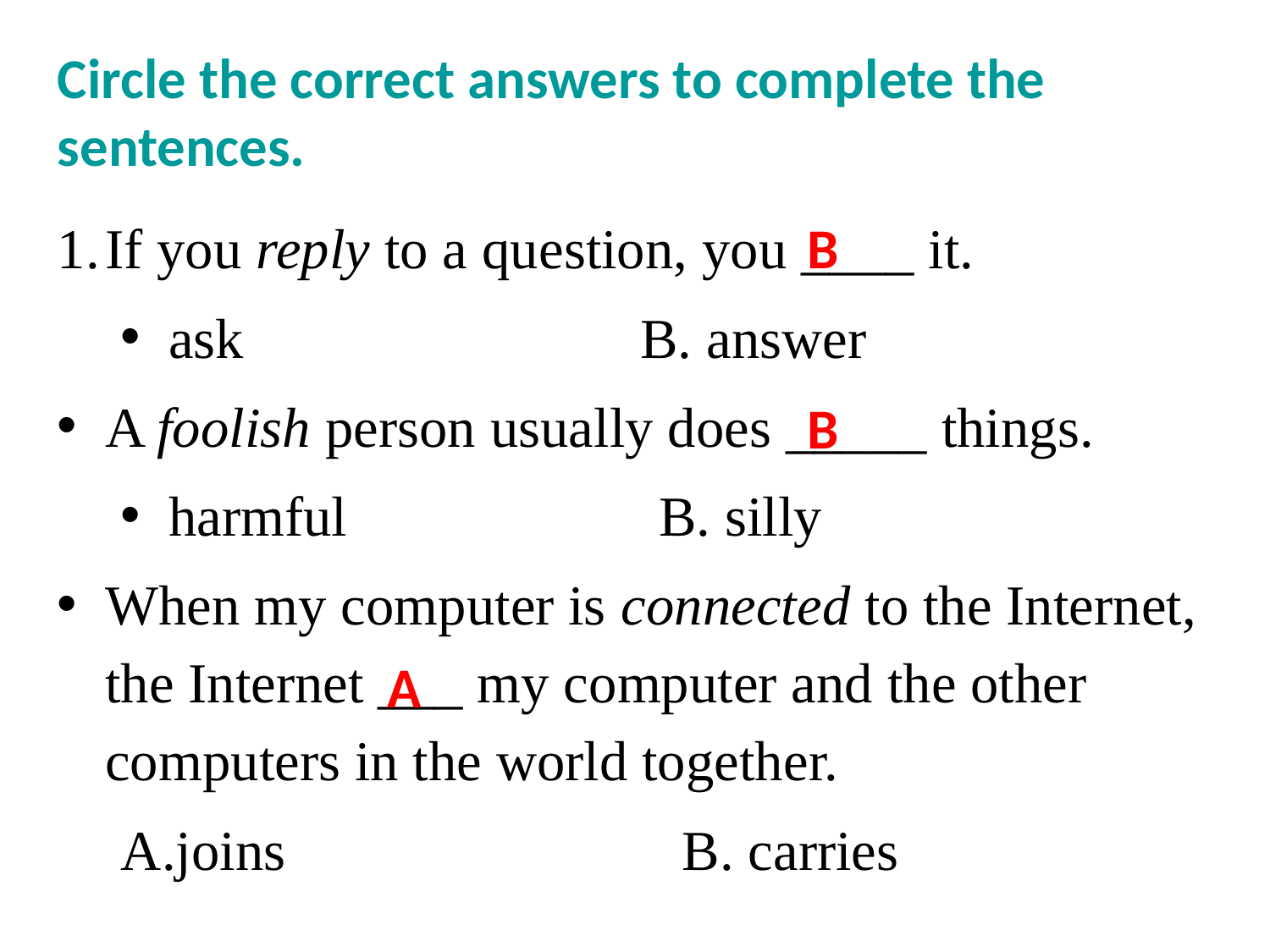

Circle the correct answers to complete the sentences.
If you reply to a question, you ____ it.
ask                            B. answer
A foolish person usually does _____ things.
harmful                      B. silly
When my computer is connected to the Internet, the Internet ___ my computer and the other computers in the world together.
joins                            B. carries
B
B
A